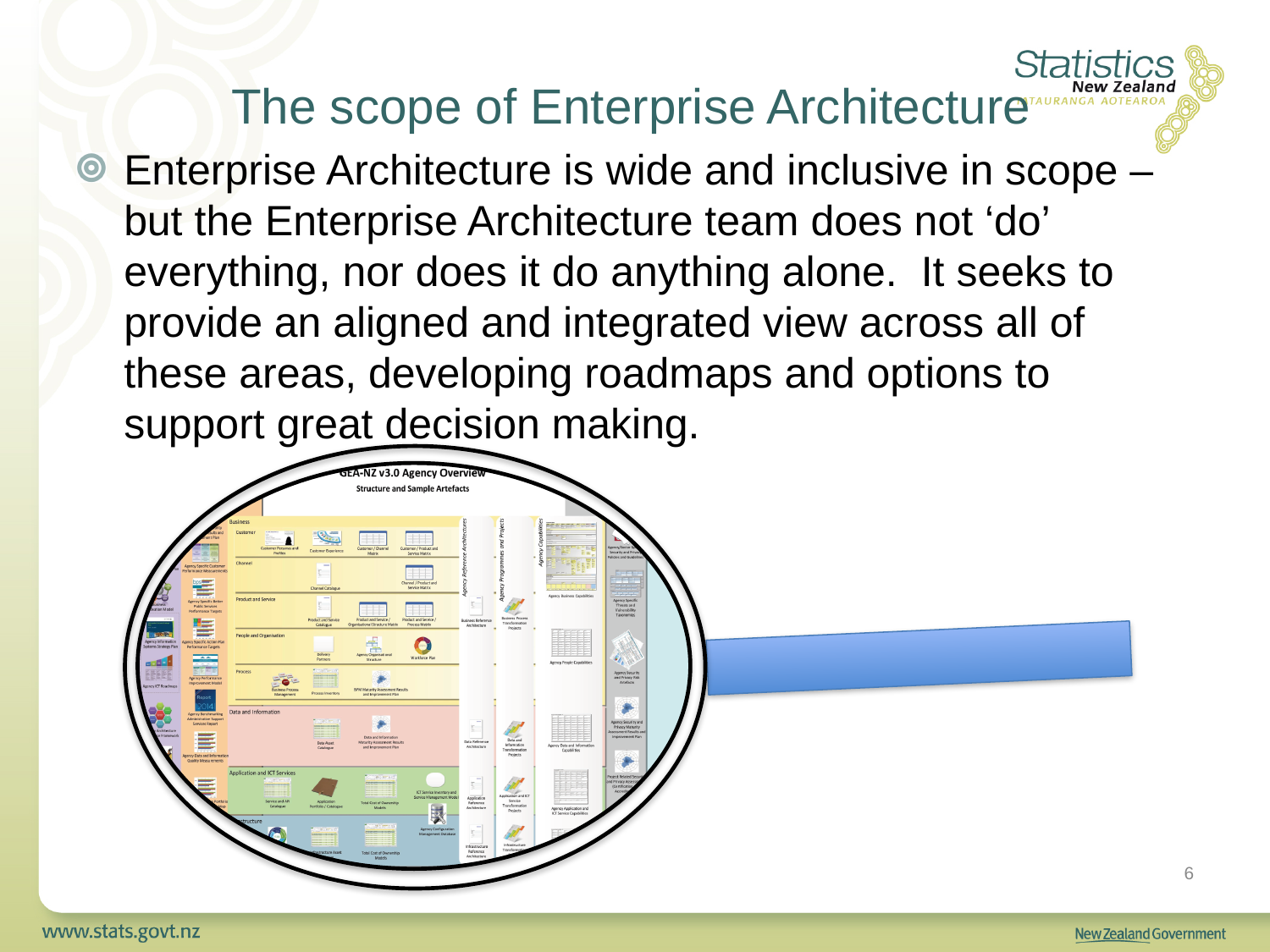

# The scope of Enterprise Architecture
Enterprise Architecture is wide and inclusive in scope – but the Enterprise Architecture team does not ‘do’ everything, nor does it do anything alone.  It seeks to provide an aligned and integrated view across all of these areas, developing roadmaps and options to support great decision making.

6